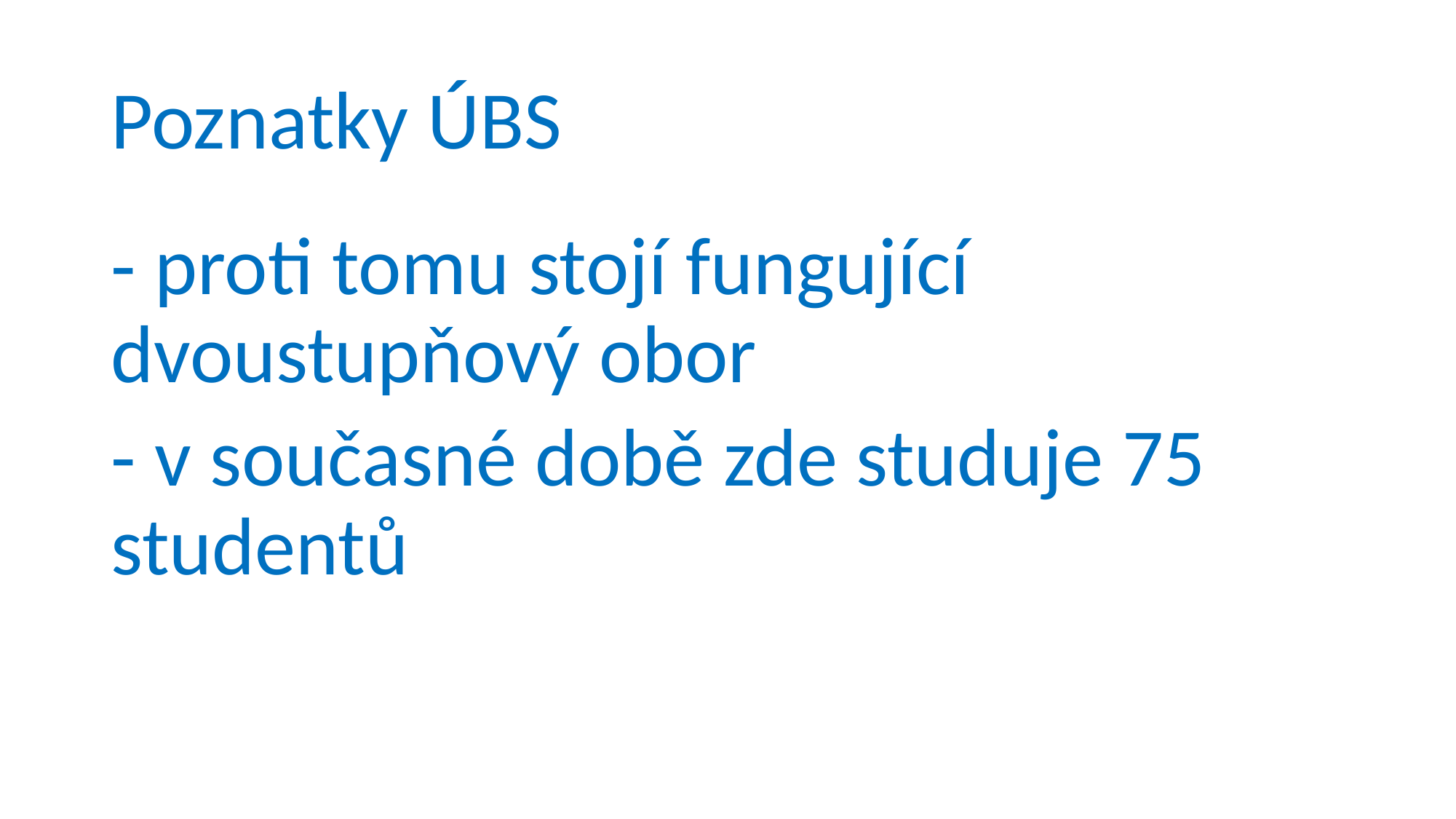

# Poznatky ÚBS
- proti tomu stojí fungující dvoustupňový obor
- v současné době zde studuje 75 studentů